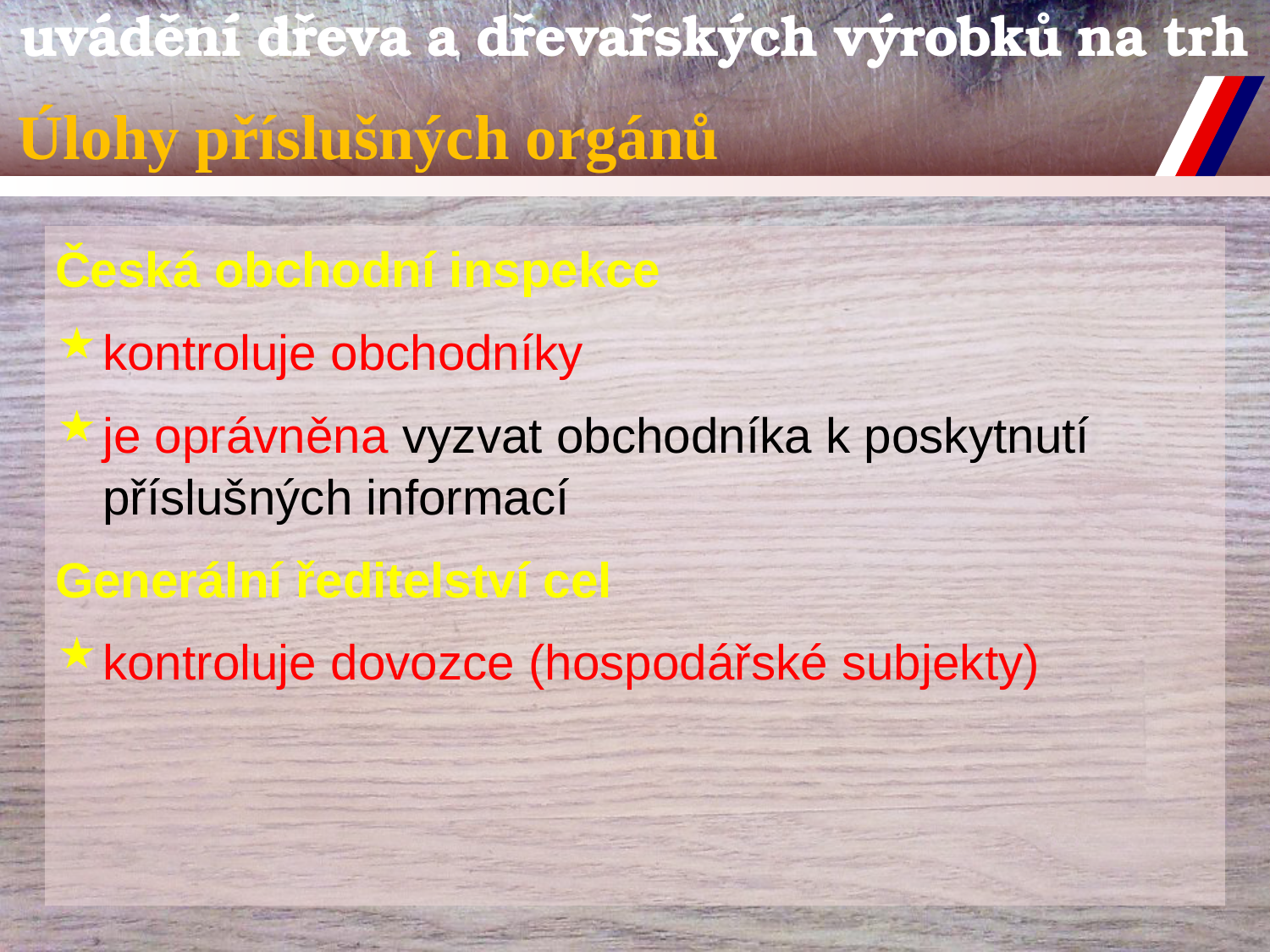

# Úlohy příslušných orgánů

Česká obchodní inspekce
kontroluje obchodníky
je oprávněna vyzvat obchodníka k poskytnutí příslušných informací
Generální ředitelství cel
kontroluje dovozce (hospodářské subjekty)